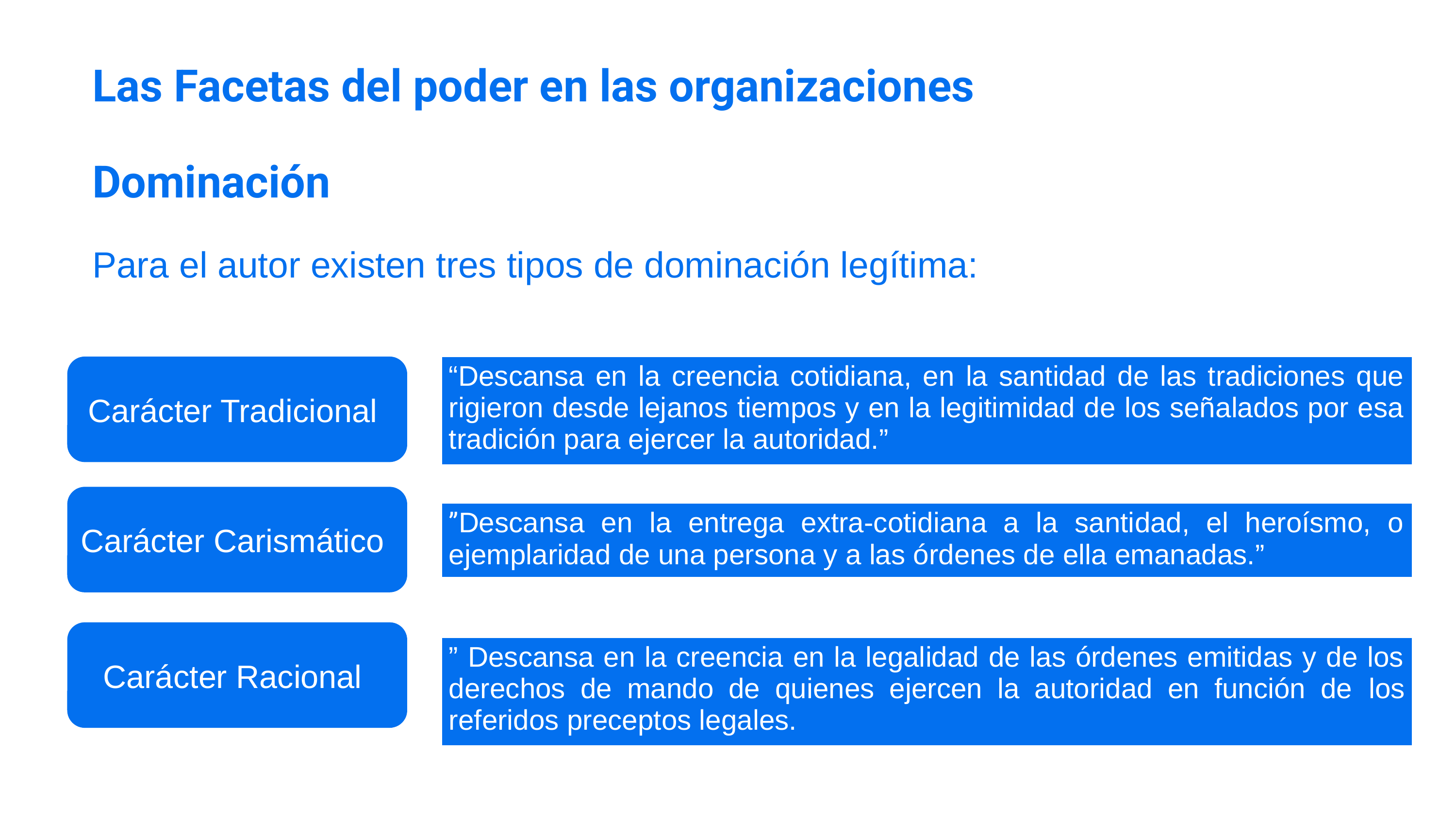

Las Facetas del poder en las organizaciones

Dominación

Para el autor existen tres tipos de dominación legítima:
Carácter Tradicional
| “Descansa en la creencia cotidiana, en la santidad de las tradiciones que rigieron desde lejanos tiempos y en la legitimidad de los señalados por esa tradición para ejercer la autoridad.” |
| --- |
Carácter Carismático
| ”Descansa en la entrega extra-cotidiana a la santidad, el heroísmo, o ejemplaridad de una persona y a las órdenes de ella emanadas.” |
| --- |
Carácter Racional
| ” Descansa en la creencia en la legalidad de las órdenes emitidas y de los derechos de mando de quienes ejercen la autoridad en función de los referidos preceptos legales. |
| --- |